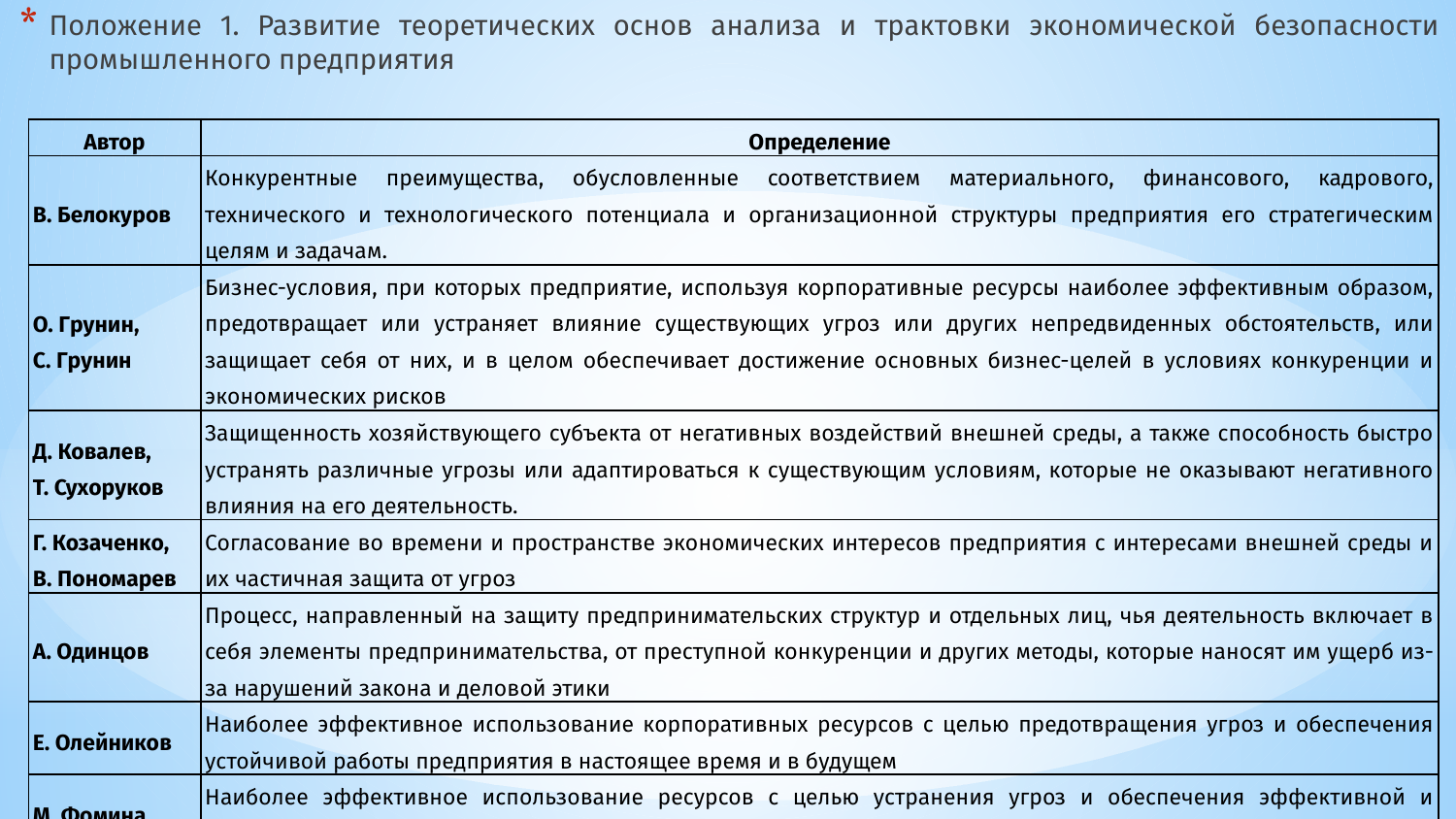

Положение 1. Развитие теоретических основ анализа и трактовки экономической безопасности промышленного предприятия
| Автор | Определение |
| --- | --- |
| В. Белокуров | Конкурентные преимущества, обусловленные соответствием материального, финансового, кадрового, технического и технологического потенциала и организационной структуры предприятия его стратегическим целям и задачам. |
| О. Грунин, С. Грунин | Бизнес-условия, при которых предприятие, используя корпоративные ресурсы наиболее эффективным образом, предотвращает или устраняет влияние существующих угроз или других непредвиденных обстоятельств, или защищает себя от них, и в целом обеспечивает достижение основных бизнес-целей в условиях конкуренции и экономических рисков |
| Д. Ковалев, Т. Сухоруков | Защищенность хозяйствующего субъекта от негативных воздействий внешней среды, а также способность быстро устранять различные угрозы или адаптироваться к существующим условиям, которые не оказывают негативного влияния на его деятельность. |
| Г. Козаченко, В. Пономарев | Согласование во времени и пространстве экономических интересов предприятия с интересами внешней среды и их частичная защита от угроз |
| А. Одинцов | Процесс, направленный на защиту предпринимательских структур и отдельных лиц, чья деятельность включает в себя элементы предпринимательства, от преступной конкуренции и других методы, которые наносят им ущерб из-за нарушений закона и деловой этики |
| Е. Олейников | Наиболее эффективное использование корпоративных ресурсов с целью предотвращения угроз и обеспечения устойчивой работы предприятия в настоящее время и в будущем |
| М. Фомина | Наиболее эффективное использование ресурсов с целью устранения угроз и обеспечения эффективной и стабильной работы предприятия в настоящее время и в будущем |